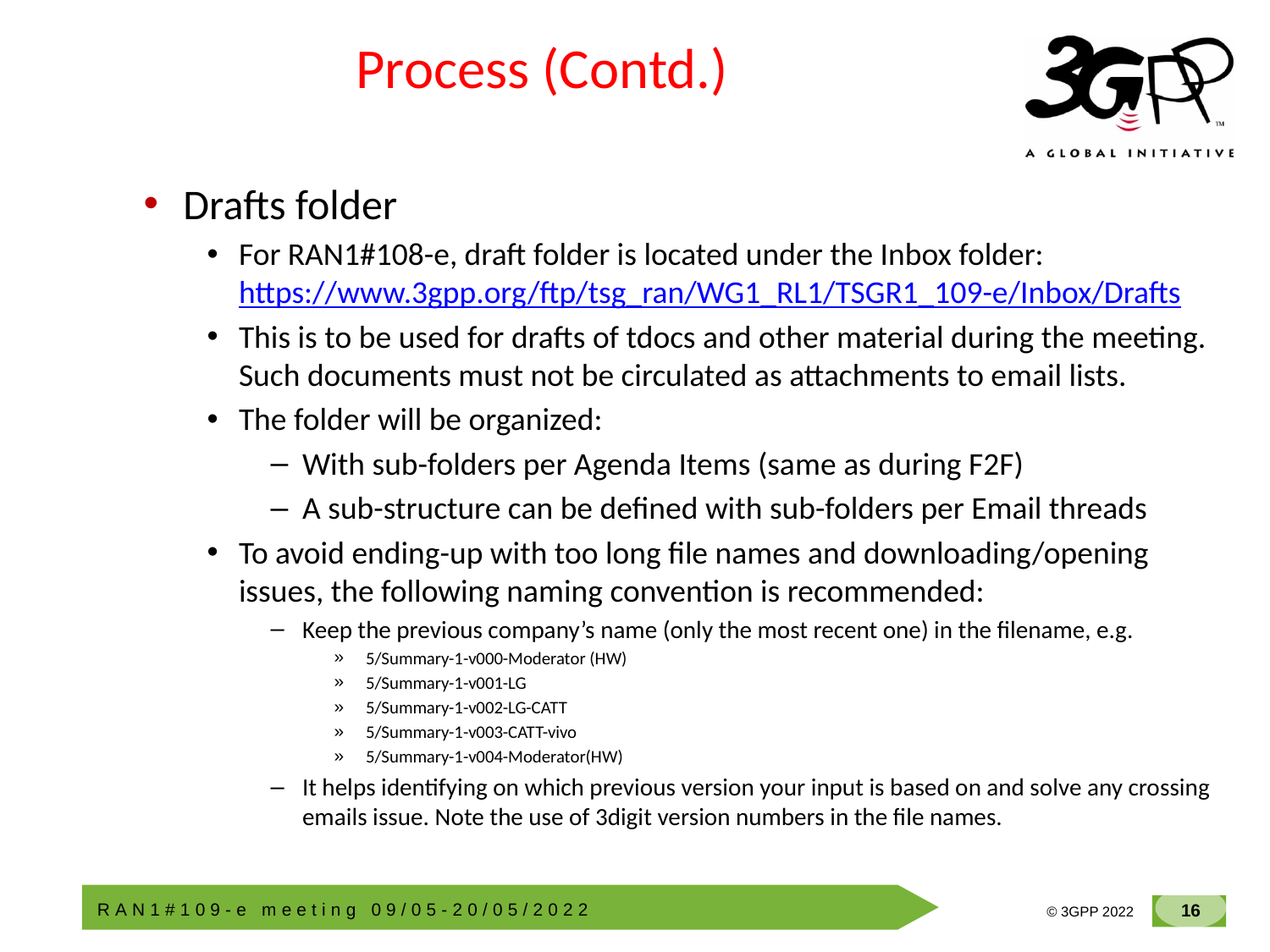

# Process (Contd.)
Drafts folder
For RAN1#108-e, draft folder is located under the Inbox folder:  https://www.3gpp.org/ftp/tsg_ran/WG1_RL1/TSGR1_109-e/Inbox/Drafts
This is to be used for drafts of tdocs and other material during the meeting. Such documents must not be circulated as attachments to email lists.
The folder will be organized:
With sub-folders per Agenda Items (same as during F2F)
A sub-structure can be defined with sub-folders per Email threads
To avoid ending-up with too long file names and downloading/opening issues, the following naming convention is recommended:
Keep the previous company’s name (only the most recent one) in the filename, e.g.
5/Summary-1-v000-Moderator (HW)
5/Summary-1-v001-LG
5/Summary-1-v002-LG-CATT
5/Summary-1-v003-CATT-vivo
5/Summary-1-v004-Moderator(HW)
It helps identifying on which previous version your input is based on and solve any crossing emails issue. Note the use of 3digit version numbers in the file names.